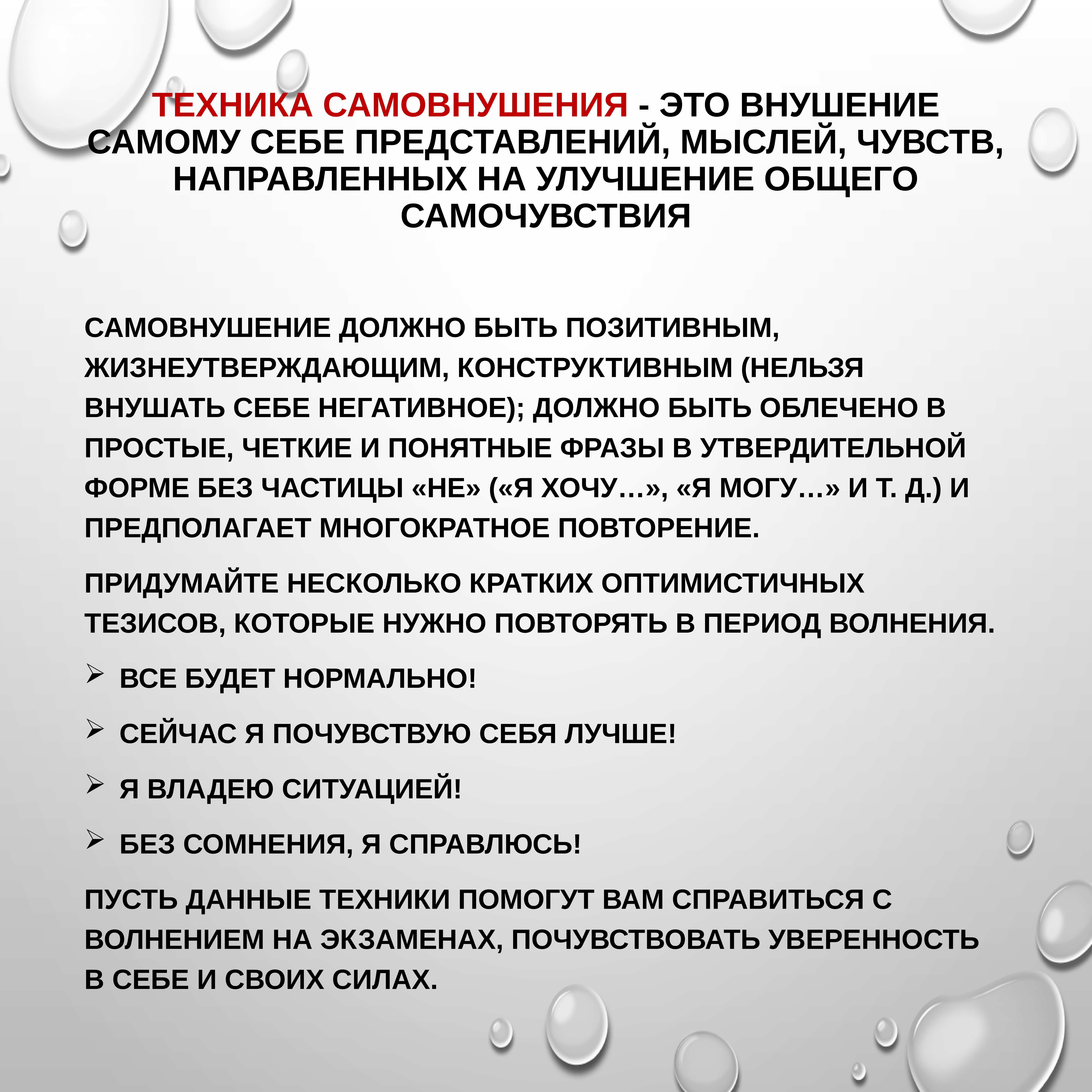

# Техника самовнушения - это внушение самому себе представлений, мыслей, чувств, направленных на улучшение общего самочувствия
Самовнушение должно быть позитивным, жизнеутверждающим, конструктивным (нельзя внушать себе негативное); должно быть облечено в простые, четкие и понятные фразы в утвердительной форме без частицы «не» («я хочу…», «я могу…» и т. д.) и предполагает многократное повторение.
Придумайте несколько кратких оптимистичных тезисов, которые нужно повторять в период волнения.
 Все будет нормально!
 Сейчас я почувствую себя лучше!
 Я владею ситуацией!
 Без сомнения, я справлюсь!
Пусть данные техники помогут Вам справиться с волнением на экзаменах, почувствовать уверенность в себе и своих силах.